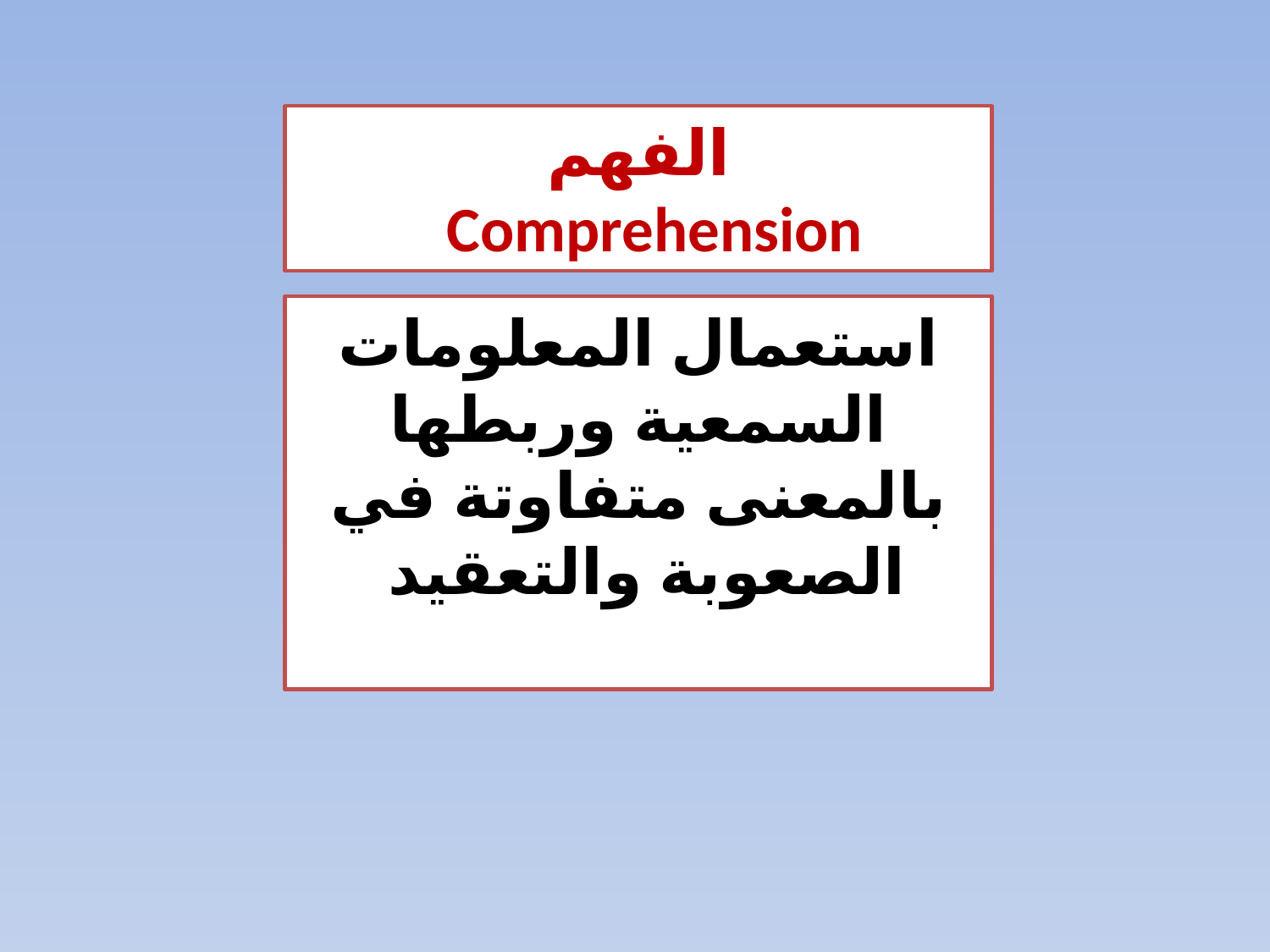

الفهم
Comprehension
استعمال المعلومات السمعية وربطها بالمعنى متفاوتة في الصعوبة والتعقيد